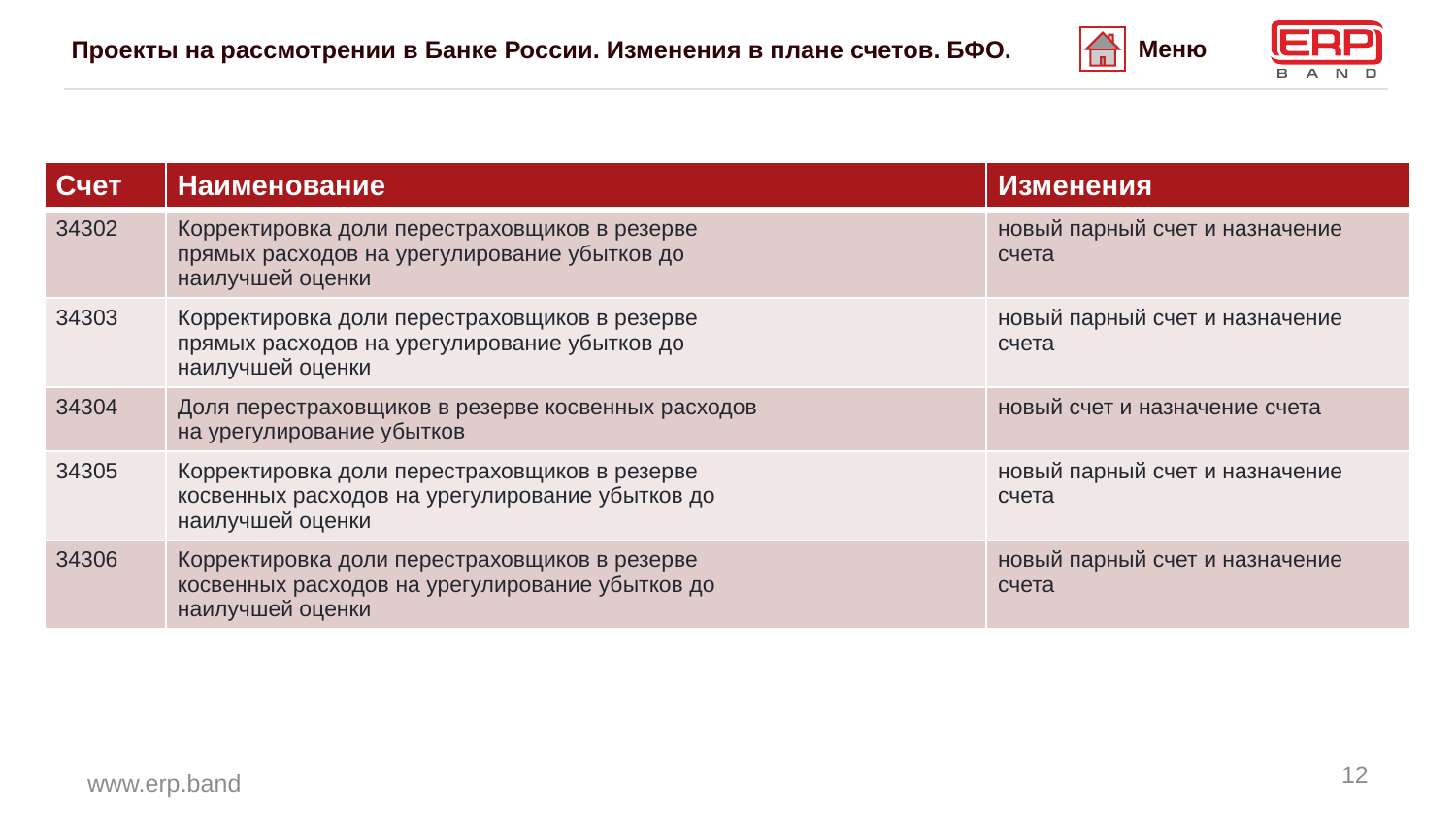

# Проекты на рассмотрении в Банке России. Изменения в плане счетов. БФО.

Меню
| Счет | Наименование | Изменения |
| --- | --- | --- |
| 34302 | Корректировка доли перестраховщиков в резерве прямых расходов на урегулирование убытков до наилучшей оценки | новый парный счет и назначение счета |
| 34303 | Корректировка доли перестраховщиков в резерве прямых расходов на урегулирование убытков до наилучшей оценки | новый парный счет и назначение счета |
| 34304 | Доля перестраховщиков в резерве косвенных расходов на урегулирование убытков | новый счет и назначение счета |
| 34305 | Корректировка доли перестраховщиков в резерве косвенных расходов на урегулирование убытков до наилучшей оценки | новый парный счет и назначение счета |
| 34306 | Корректировка доли перестраховщиков в резерве косвенных расходов на урегулирование убытков до наилучшей оценки | новый парный счет и назначение счета |
12